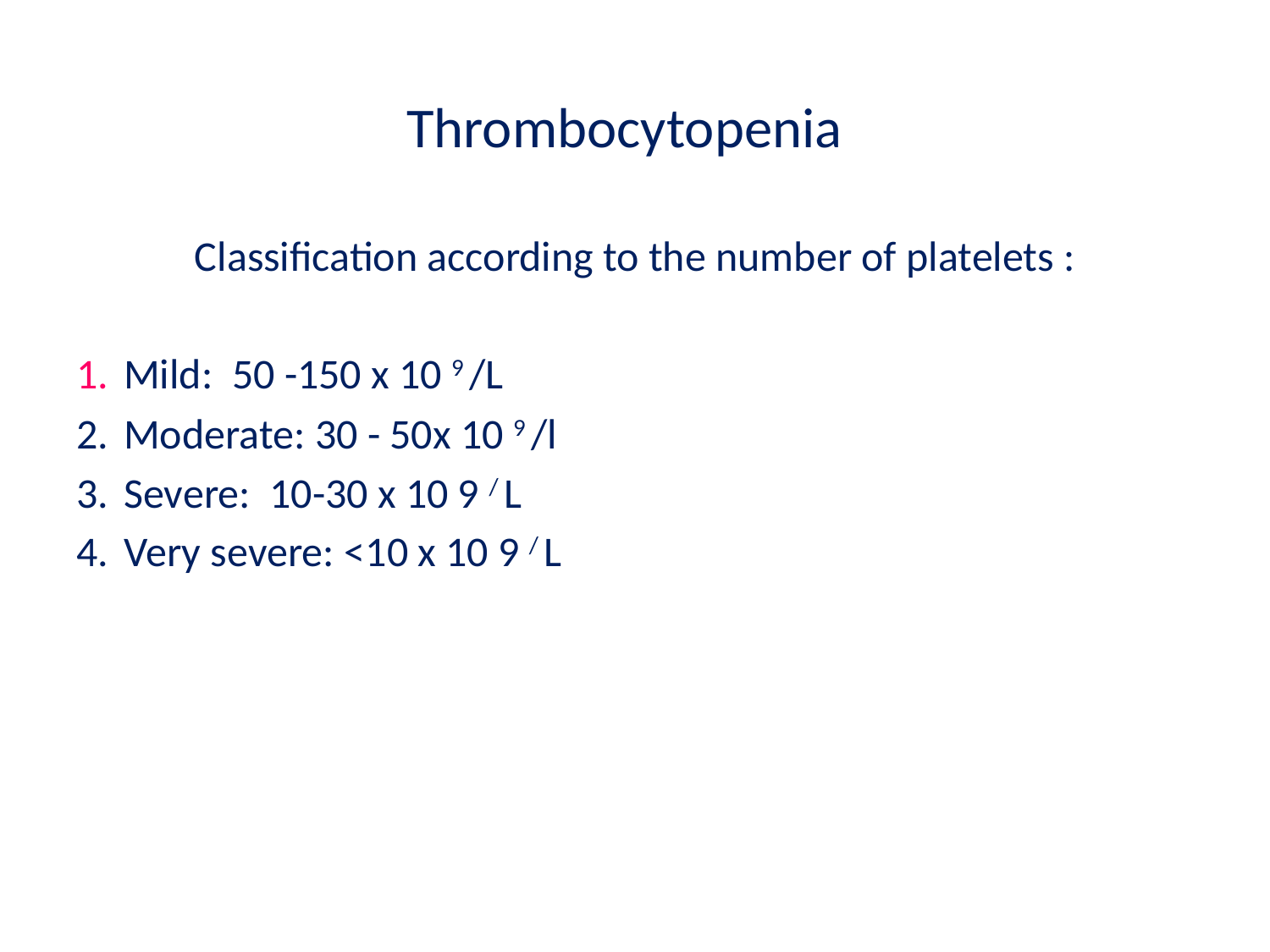

# Thrombocytopenia
Classification according to the number of platelets :

Mild:  50 -150 x 10 9 /L
Moderate: 30 - 50x 10 9 /l
Severe:  10-30 x 10 9 / L
Very severe: <10 x 10 9 / L